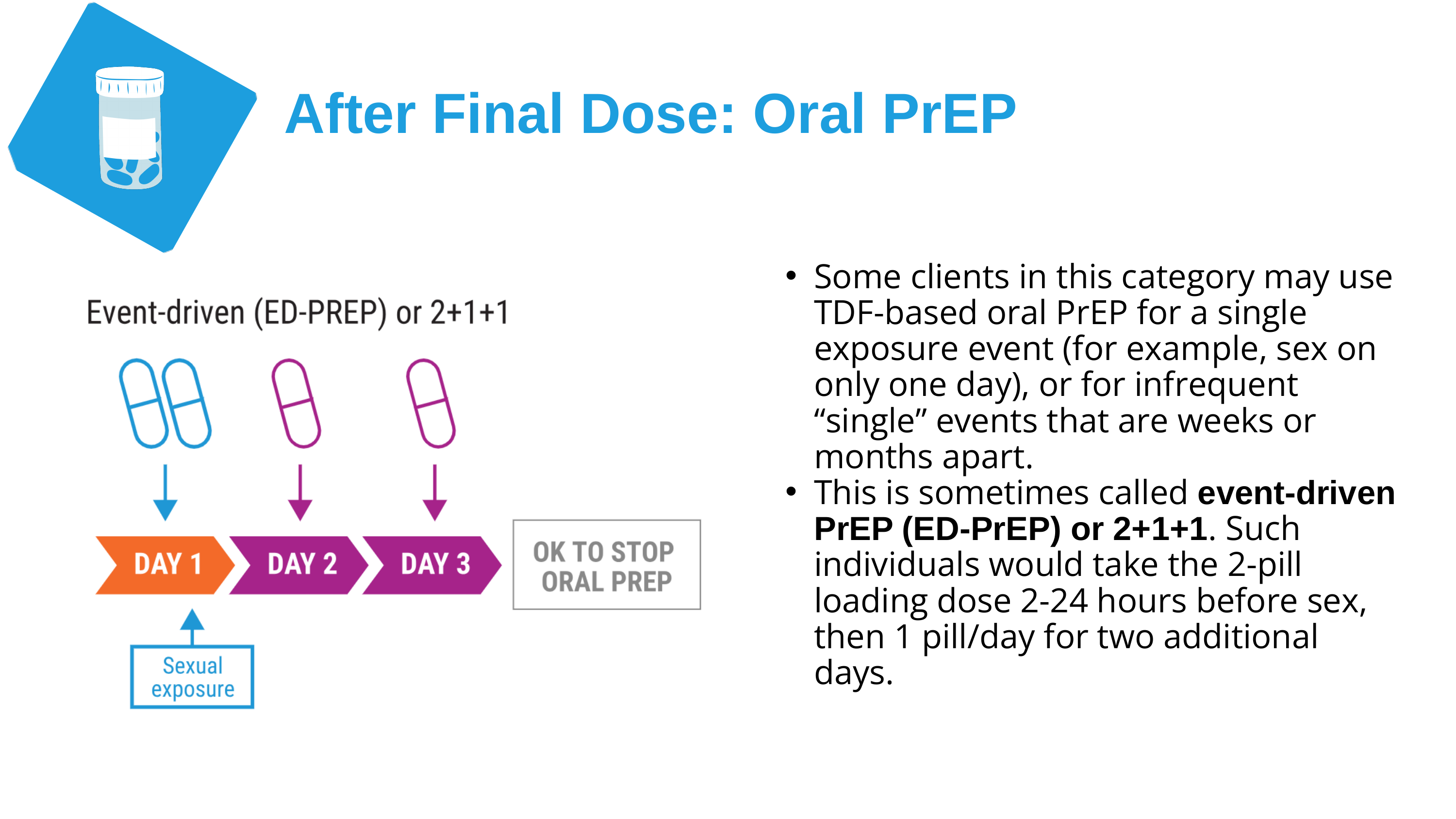

After Final Dose: Oral PrEP
Some clients in this category may use TDF-based oral PrEP for a single exposure event (for example, sex on only one day), or for infrequent “single” events that are weeks or months apart.
This is sometimes called event-driven PrEP (ED-PrEP) or 2+1+1. Such individuals would take the 2-pill loading dose 2-24 hours before sex, then 1 pill/day for two additional days.